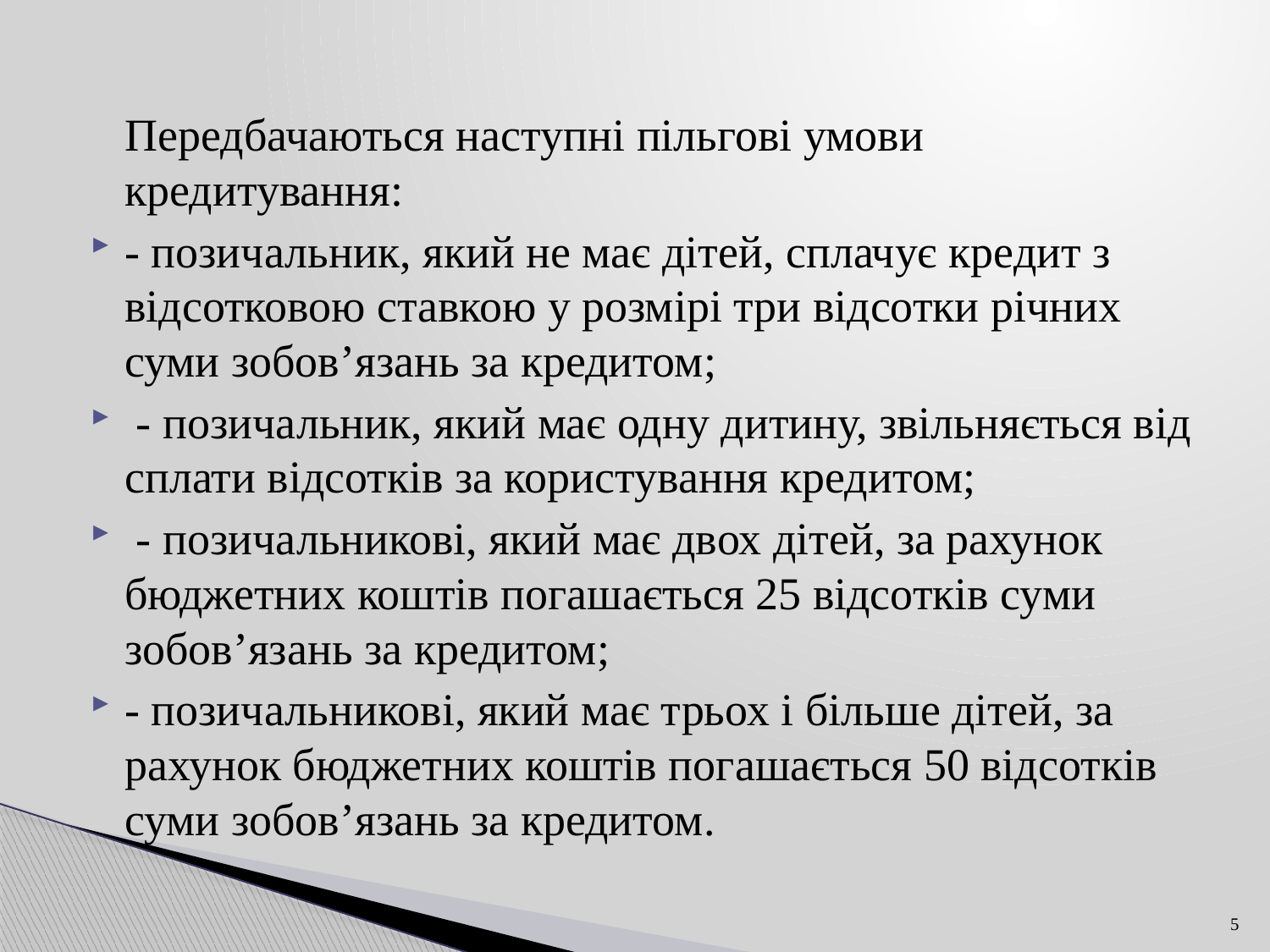

#
   Передбачаються наступні пільгові умови кредитування:
- позичальник, який не має дітей, сплачує кредит з відсотковою ставкою у розмірі три відсотки річних суми зобов’язань за кредитом;
 - позичальник, який має одну дитину, звільняється від сплати відсотків за користування кредитом;
 - позичальникові, який має двох дітей, за рахунок бюджетних коштів погашається 25 відсотків суми зобов’язань за кредитом;
- позичальникові, який має трьох і більше дітей, за рахунок бюджетних коштів погашається 50 відсотків суми зобов’язань за кредитом.

5